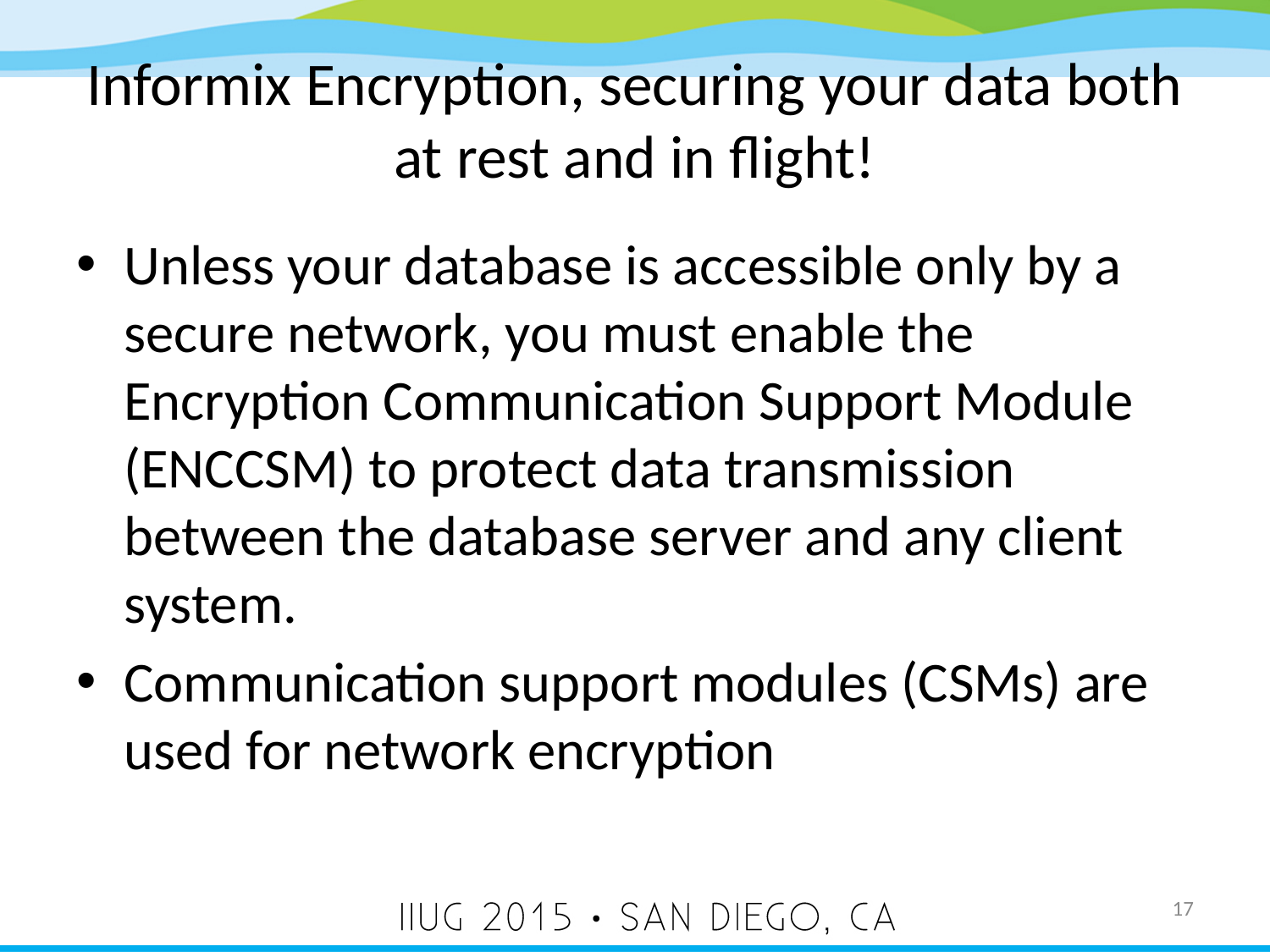

# Informix Encryption, securing your data both at rest and in flight!
Unless your database is accessible only by a secure network, you must enable the Encryption Communication Support Module (ENCCSM) to protect data transmission between the database server and any client system.
Communication support modules (CSMs) are used for network encryption

17